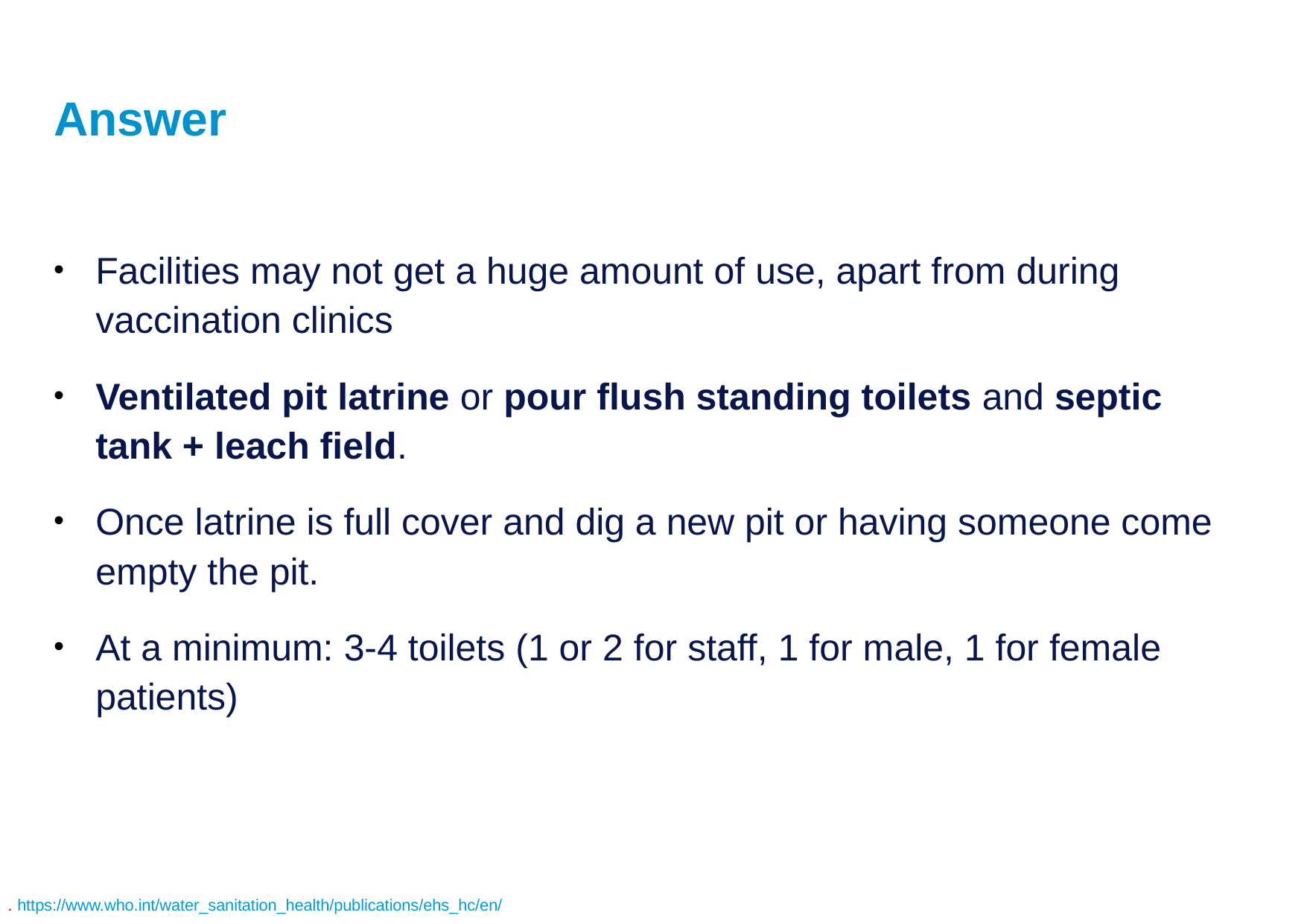

# Answer
Facilities may not get a huge amount of use, apart from during vaccination clinics
Ventilated pit latrine or pour flush standing toilets and septic tank + leach field.
Once latrine is full cover and dig a new pit or having someone come empty the pit.
At a minimum: 3-4 toilets (1 or 2 for staff, 1 for male, 1 for female patients)

. https://www.who.int/water_sanitation_health/publications/ehs_hc/en/